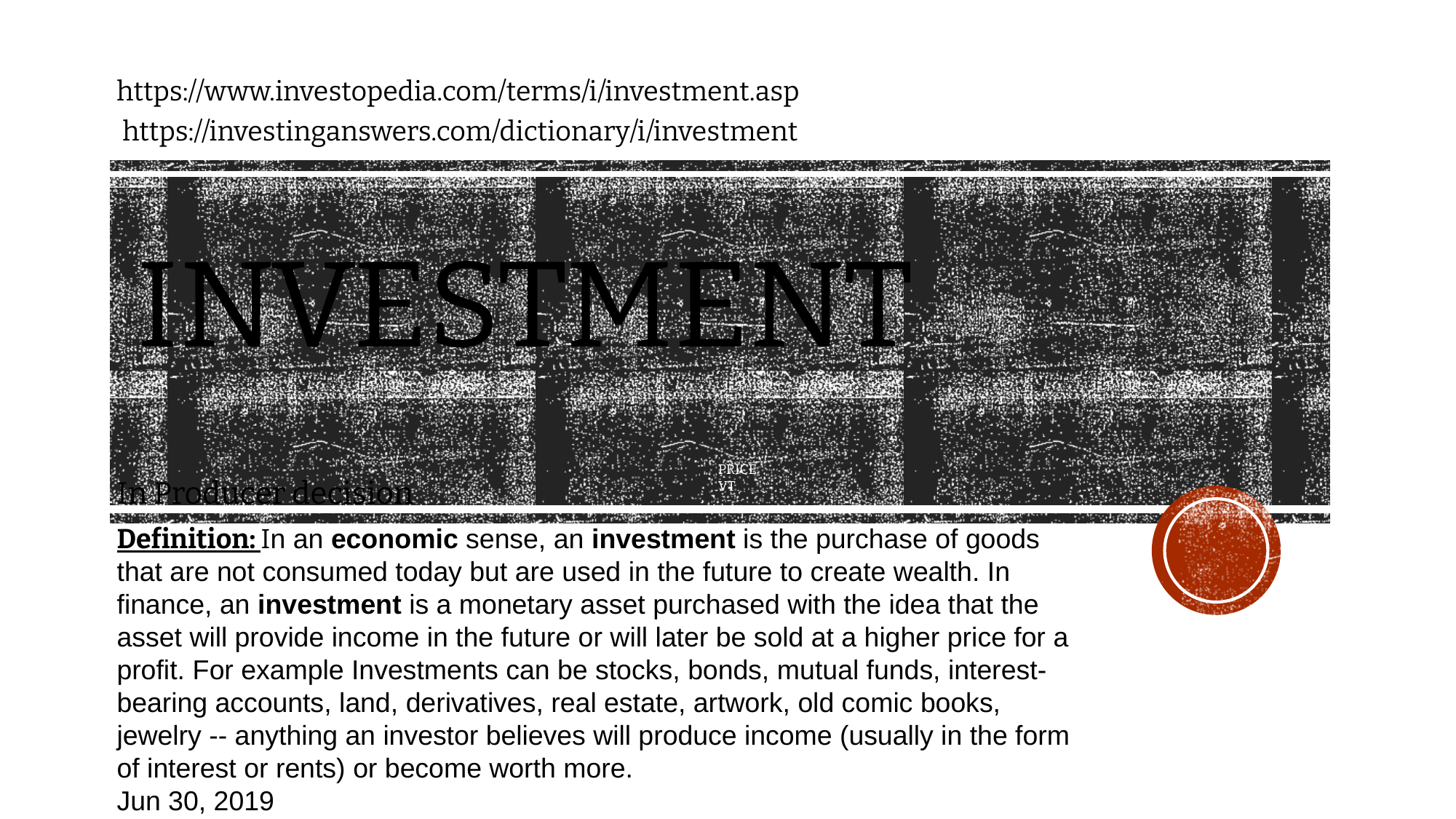

https://www.investopedia.com/terms/i/investment.asp
https://investinganswers.com/dictionary/i/investment
# investment
PRICE
VT
In Producer decision
Definition: In an economic sense, an investment is the purchase of goods that are not consumed today but are used in the future to create wealth. In finance, an investment is a monetary asset purchased with the idea that the asset will provide income in the future or will later be sold at a higher price for a profit. For example Investments can be stocks, bonds, mutual funds, interest-bearing accounts, land, derivatives, real estate, artwork, old comic books, jewelry -- anything an investor believes will produce income (usually in the form of interest or rents) or become worth more.
Jun 30, 2019
Quantity
K. Shells